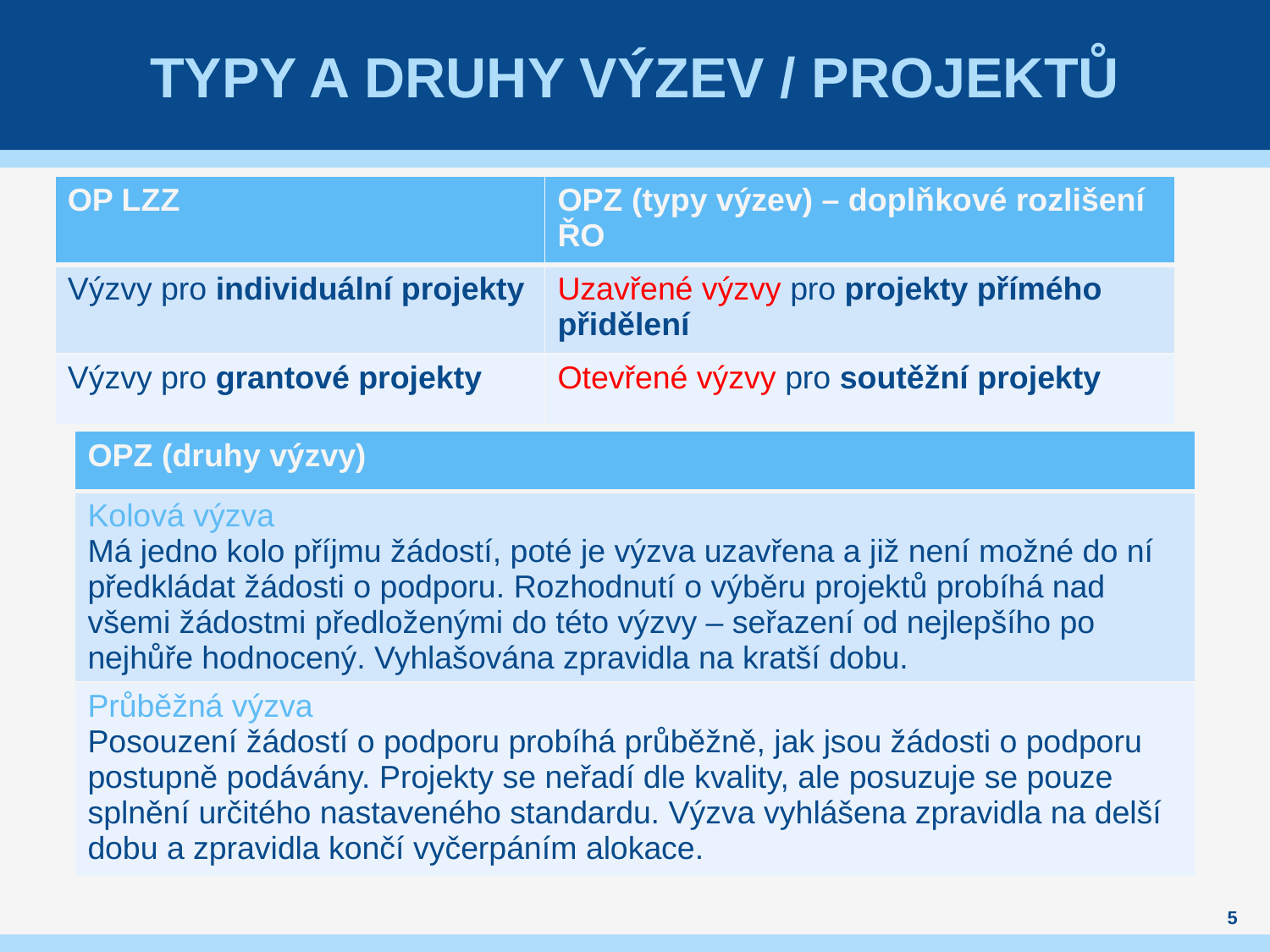

# Typy a Druhy výzev / projektů
| OP LZZ | OPZ (typy výzev) – doplňkové rozlišení ŘO |
| --- | --- |
| Výzvy pro individuální projekty | Uzavřené výzvy pro projekty přímého přidělení |
| Výzvy pro grantové projekty | Otevřené výzvy pro soutěžní projekty |
| OPZ (druhy výzvy) |
| --- |
| Kolová výzva Má jedno kolo příjmu žádostí, poté je výzva uzavřena a již není možné do ní předkládat žádosti o podporu. Rozhodnutí o výběru projektů probíhá nad všemi žádostmi předloženými do této výzvy – seřazení od nejlepšího po nejhůře hodnocený. Vyhlašována zpravidla na kratší dobu. |
| Průběžná výzva Posouzení žádostí o podporu probíhá průběžně, jak jsou žádosti o podporu postupně podávány. Projekty se neřadí dle kvality, ale posuzuje se pouze splnění určitého nastaveného standardu. Výzva vyhlášena zpravidla na delší dobu a zpravidla končí vyčerpáním alokace. |
5